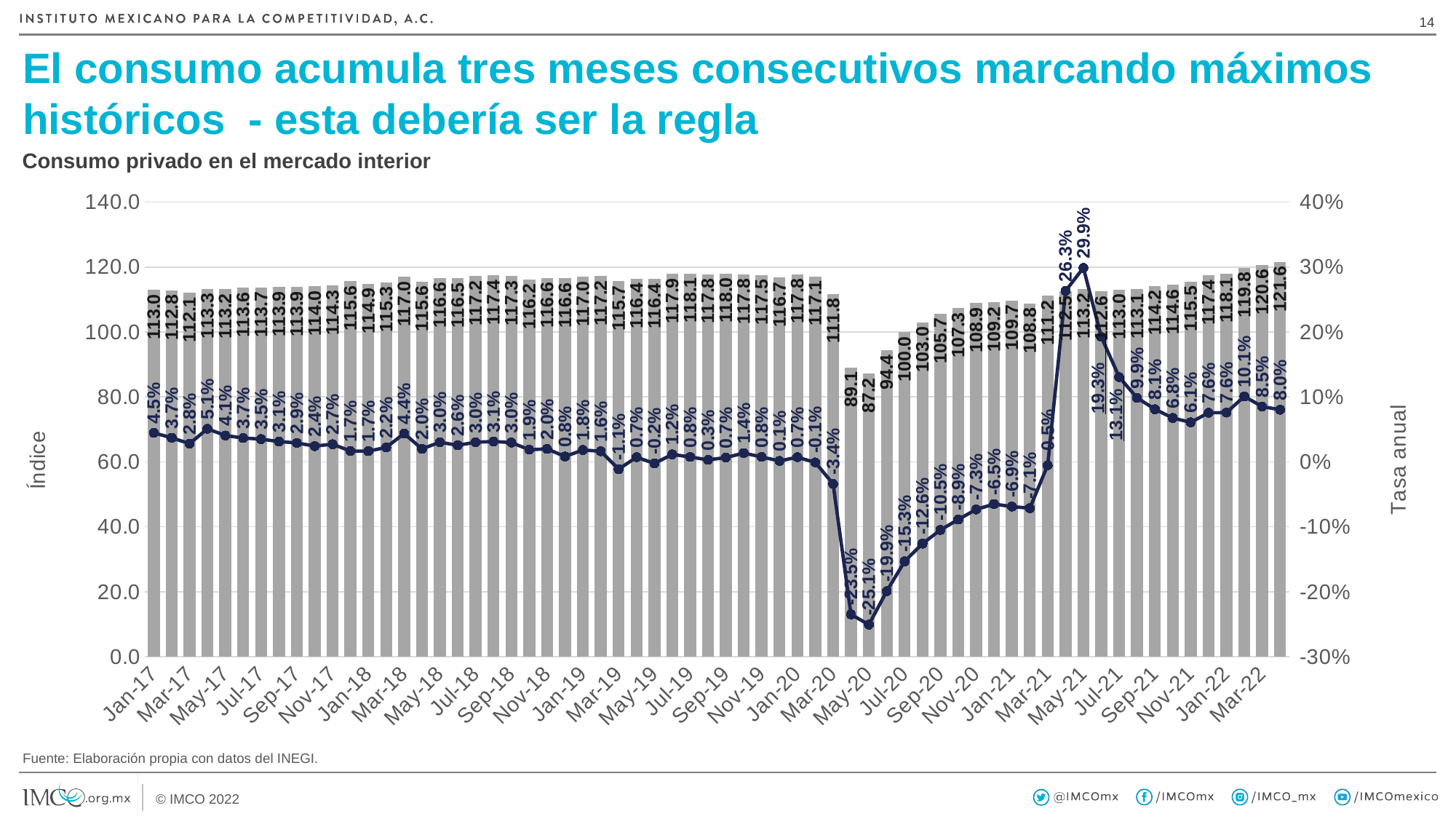

14
# El consumo acumula tres meses consecutivos marcando máximos históricos  - esta debería ser la regla
Consumo privado en el mercado interior

### Chart

| Category | Serie 1 | Serie 2 |
|---|---|---|
| 42736 | 113.003254175089 | 0.04476493765263 |
| 42767 | 112.831008246195 | 0.0370459514539 |
| 42795 | 112.104077625949 | 0.028152039736350002 |
| 42826 | 113.299523942722 | 0.05097794328862 |
| 42856 | 113.207690293923 | 0.0406149961843 |
| 42887 | 113.596826058343 | 0.03677818240024 |
| 42917 | 113.731467318559 | 0.03505749187503 |
| 42948 | 113.853547681939 | 0.031302189034689995 |
| 42979 | 113.873193979918 | 0.02917282782504 |
| 43009 | 114.048039900607 | 0.024328941582089997 |
| 43040 | 114.34076589288 | 0.02724696456972 |
| 43070 | 115.618464422604 | 0.01664434265359 |
| 43101 | 114.876405932179 | 0.01657608686373 |
| 43132 | 115.344730770724 | 0.02227864984636 |
| 43160 | 117.000141755694 | 0.04367427334875 |
| 43191 | 115.568307478353 | 0.02002465197275 |
| 43221 | 116.638732800846 | 0.03030750382783 |
| 43252 | 116.509317426291 | 0.025638844578739998 |
| 43282 | 117.168253169386 | 0.030218425312330002 |
| 43313 | 117.434131728244 | 0.03144903359804 |
| 43344 | 117.264330778599 | 0.02977993924785 |
| 43374 | 116.191418265424 | 0.01879364491214 |
| 43405 | 116.625337608815 | 0.019980377935160002 |
| 43435 | 116.577976232082 | 0.008298949603509999 |
| 43466 | 116.98163090824 | 0.01832599966005 |
| 43497 | 117.238454599445 | 0.01641794831951 |
| 43525 | 115.685285770974 | -0.01123807172358 |
| 43556 | 116.403878309918 | 0.0072301035621 |
| 43586 | 116.362516008499 | -0.0023681395169 |
| 43617 | 117.861711441498 | 0.011607603967489999 |
| 43647 | 118.050202845816 | 0.0075272068378 |
| 43678 | 117.80416851871 | 0.0031510156802 |
| 43709 | 118.042615157388 | 0.00663700865917 |
| 43739 | 117.773534249119 | 0.013616461588249999 |
| 43770 | 117.511378021054 | 0.00759732344965 |
| 43800 | 116.748740375159 | 0.00146480620608 |
| 43831 | 117.82648389818 | 0.00722209960128 |
| 43862 | 117.139728244808 | -0.0008420987377800001 |
| 43891 | 111.761509641701 | -0.03391767676523 |
| 43922 | 89.074095820343 | -0.23478412305827 |
| 43952 | 87.195093877152 | -0.25065994730825997 |
| 43983 | 94.394306509024 | -0.19910965694845 |
| 44013 | 99.971565241099 | -0.15314363862915 |
| 44044 | 102.971637616945 | -0.12590837054641 |
| 44075 | 105.668834065789 | -0.10482469466727 |
| 44105 | 107.321591428574 | -0.08874610825923 |
| 44136 | 108.906837694638 | -0.0732230399415 |
| 44166 | 109.160211048901 | -0.06499881113812 |
| 44197 | 109.719064534591 | -0.0688081244162 |
| 44228 | 108.78462105493 | -0.07132599089198 |
| 44256 | 111.17296431535 | -0.00526608246648 |
| 44287 | 112.523325422708 | 0.26325532003896 |
| 44317 | 113.247020359207 | 0.29877743487219 |
| 44348 | 112.571153063929 | 0.19256295455878 |
| 44378 | 113.032976440756 | 0.13065126236802999 |
| 44409 | 113.13545877656 | 0.09870505505043999 |
| 44440 | 114.234371047849 | 0.08106020150395 |
| 44470 | 114.573361701575 | 0.06757046905913 |
| 44501 | 115.534516832527 | 0.06085640973685 |
| 44531 | 117.420829527919 | 0.07567426262410999 |
| 44562 | 118.050482046988 | 0.07593409174365 |
| 44593 | 119.756101316644 | 0.10085506715305 |
| 44621 | 120.643670083575 | 0.08518892903997999 |
| 44652 | 121.564292170201 | 0.08034748985181 |
Fuente: Elaboración propia con datos del INEGI.